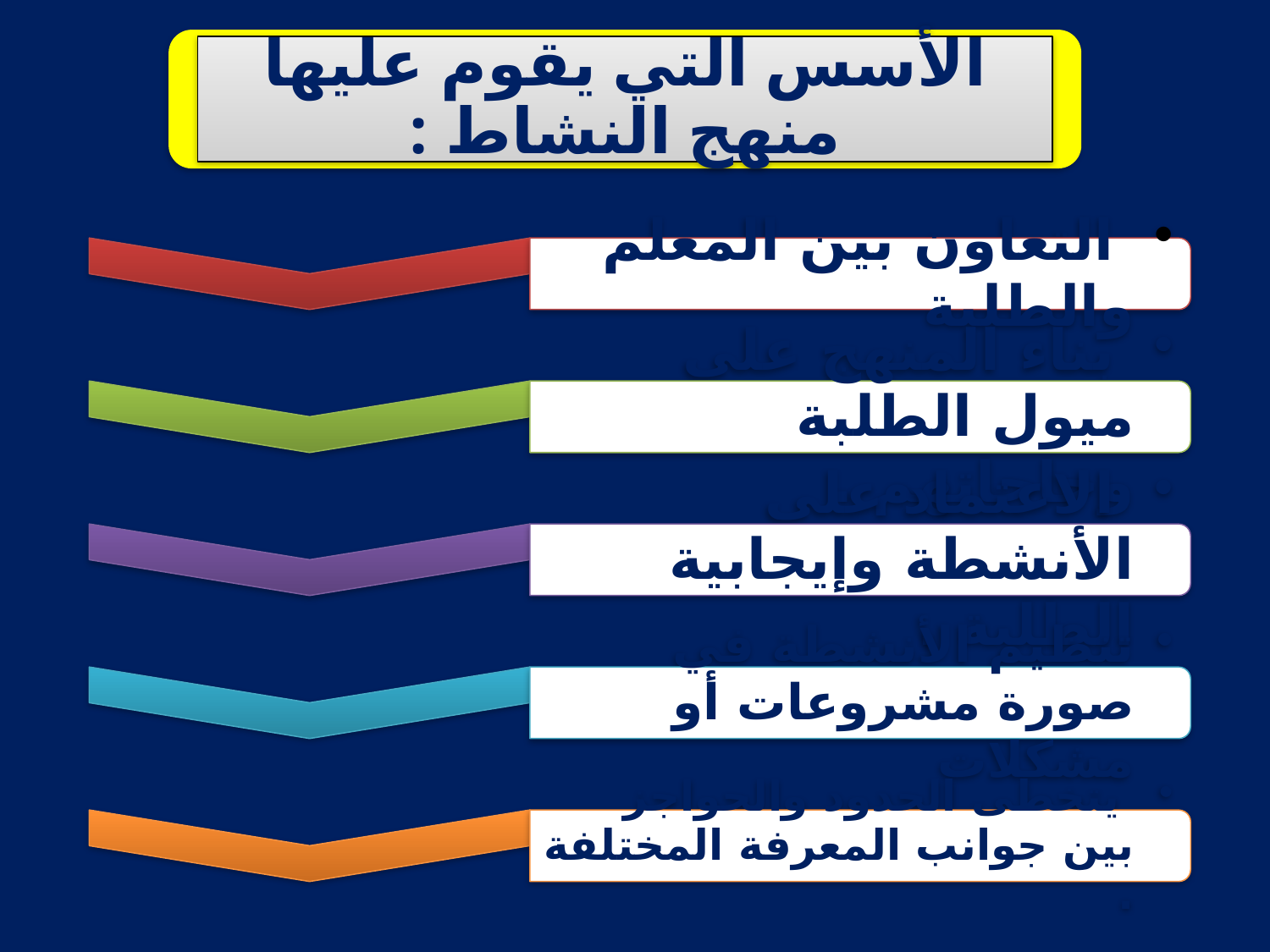

الأسس التي يقوم عليها منهج النشاط :
 التعاون بين المعلم والطلبة
 بناء المنهج على ميول الطلبة وحاجاتهم .
 يتخطى الحدود والحواجز بين جوانب المعرفة المختلفة .